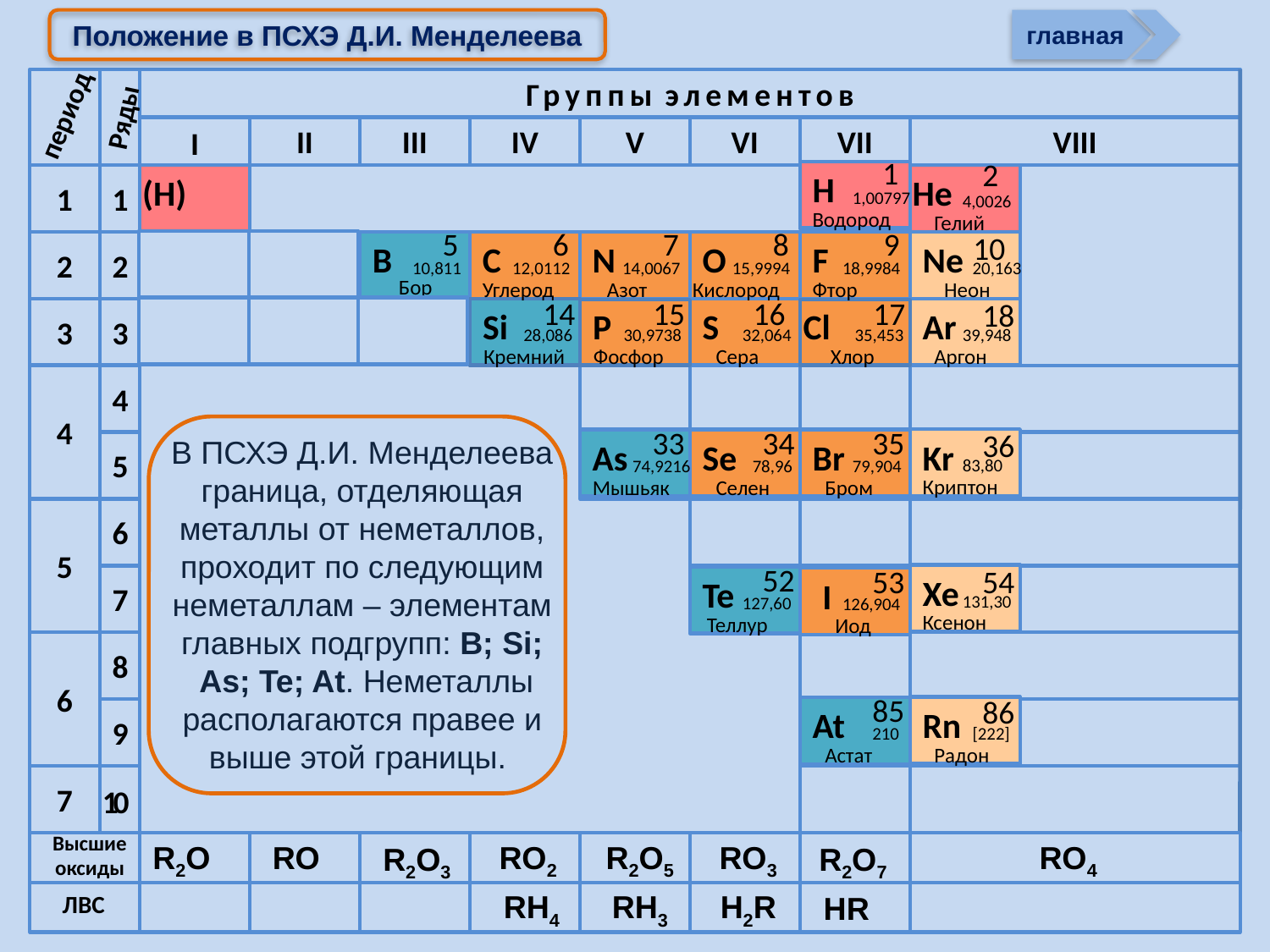

Положение в ПСХЭ Д.И. Менделеева
главная

1
1
2
2
3
3
4
4
5
5
6
7
6
8
9
7

Группы элементов

II
III
IV
V
VI
VII
VIII
Ряды
I
2
4,0026
Гелий
(H)

He

5
В
7
14,0067
Азот
8
O
Кислород
9
6
С
12,0112
10

N

F

Ne
20,163
10,811
15,9994
18,9984
Бор
Углерод
Фтор
Неон
15
Фосфор
16
17
14
28,086
Кремний
18
Ar
Аргон

Si

Р

S
Cl

30,9738
32,064
35,453
Хлор
39,948
Сера

10
Периоды

период
1

Н

1,00797
Водород

В ПСХЭ Д.И. Менделеева граница, отделяющая металлы от неметаллов, проходит по следующим неметаллам – элементам главных подгрупп: B; Si;
 As; Te; At. Неметаллы располагаются правее и выше этой границы.
33

As
74,9216
Мышьяк
34

Se
78,96
Селен
35

Br
79,904
Бром
36

Kr
83,80
Криптон
52

Te
127,60
Теллур
53

I
126,904
Иод
54

Xe
131,30
Ксенон
85

At
210
Астат
86

Rn
[222]
Радон
Высшие оксиды
R2O
RO
RO2
R2O5
RO3
RO4
R2O3
R2O7
RH4
RH3
H2R
ЛВС
HR